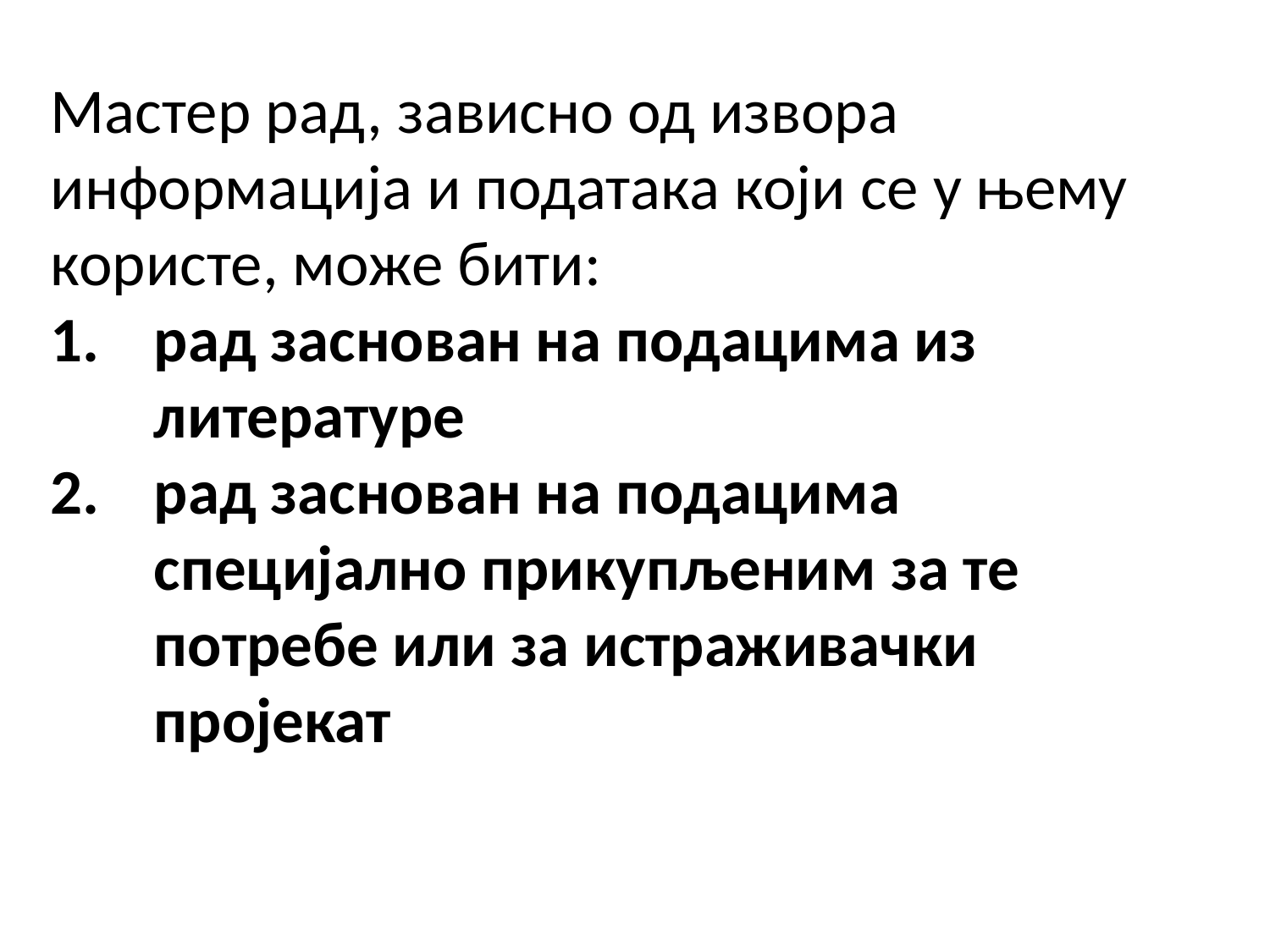

Мастер рад, зависно од извора информација и података који се у њему користе, може бити:
рад заснован на подацима из литературе
рад заснован на подацима специјално прикупљеним за те потребе или за истраживачки пројекат